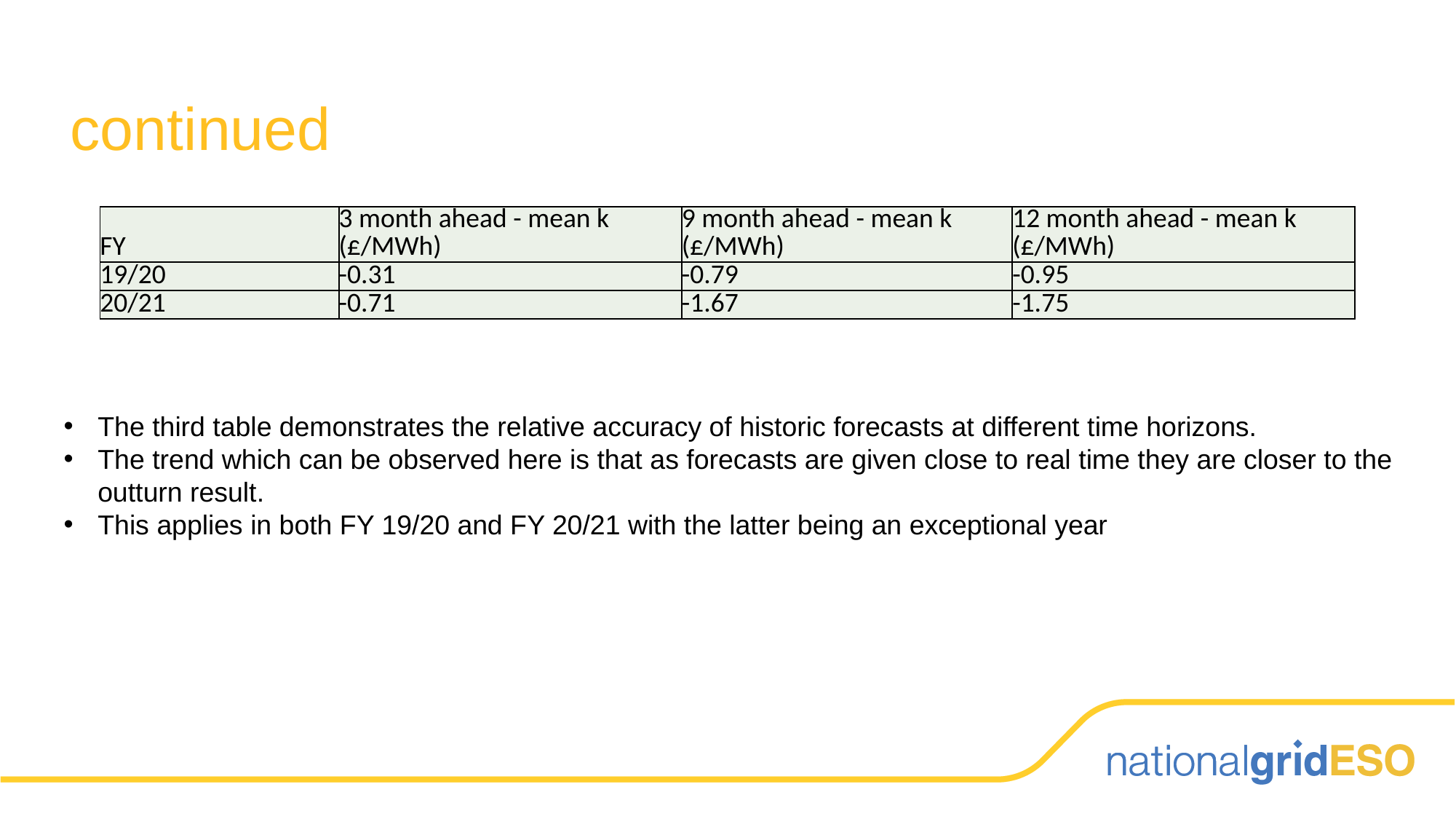

# continued
| FY | 3 month ahead - mean k (£/MWh) | 9 month ahead - mean k (£/MWh) | 12 month ahead - mean k (£/MWh) |
| --- | --- | --- | --- |
| 19/20 | -0.31 | -0.79 | -0.95 |
| 20/21 | -0.71 | -1.67 | -1.75 |
The third table demonstrates the relative accuracy of historic forecasts at different time horizons.
The trend which can be observed here is that as forecasts are given close to real time they are closer to the outturn result.
This applies in both FY 19/20 and FY 20/21 with the latter being an exceptional year